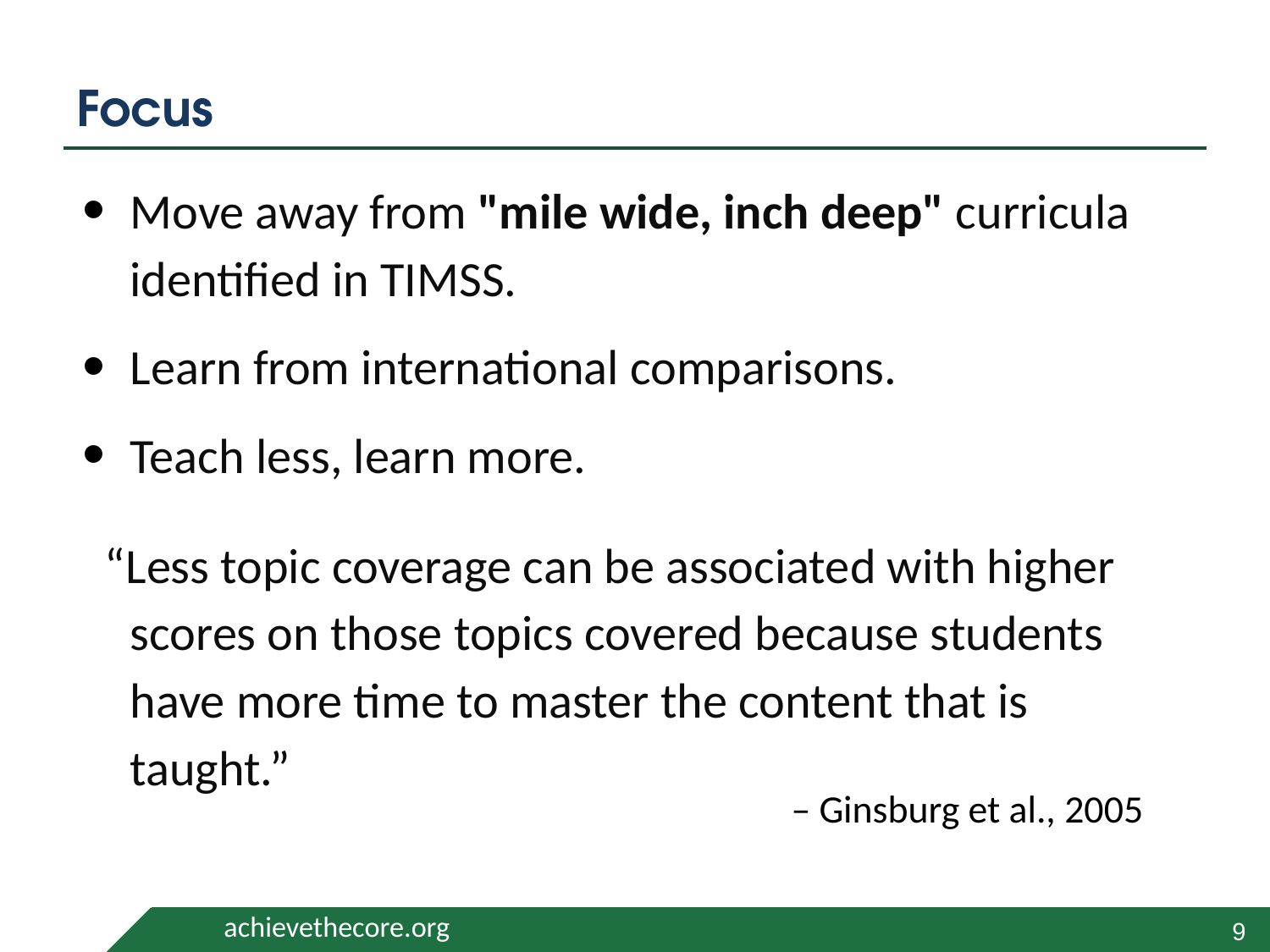

# Focus
Move away from "mile wide, inch deep" curricula identified in TIMSS.
Learn from international comparisons.
Teach less, learn more.
  “Less topic coverage can be associated with higher scores on those topics covered because students have more time to master the content that is taught.”
– Ginsburg et al., 2005
9